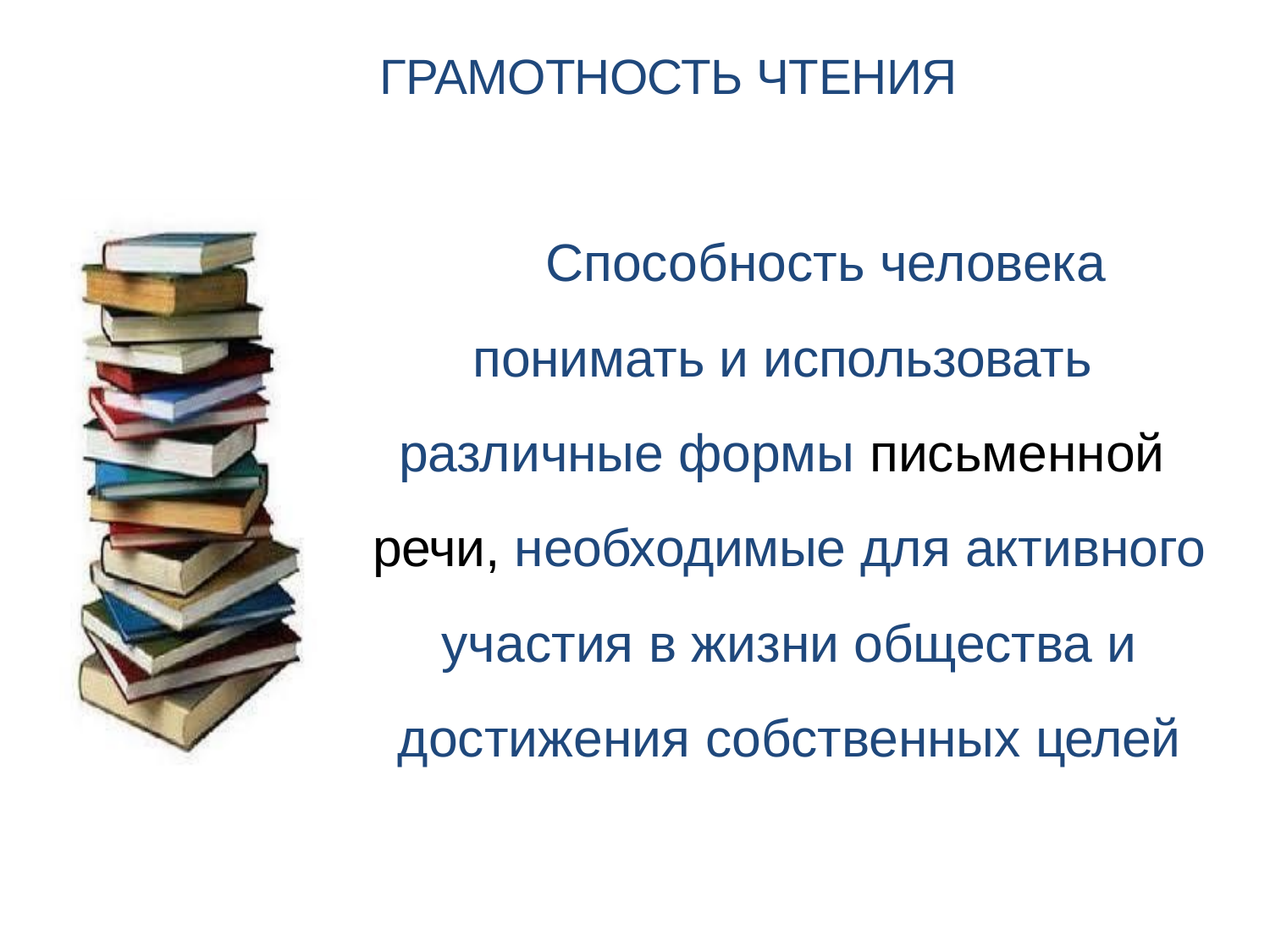

# ГРАМОТНОСТЬ ЧТЕНИЯ

Способность человека
понимать и использовать  различные формы письменной  речи, необходимые для активного  участия в жизни общества и  достижения собственных целей